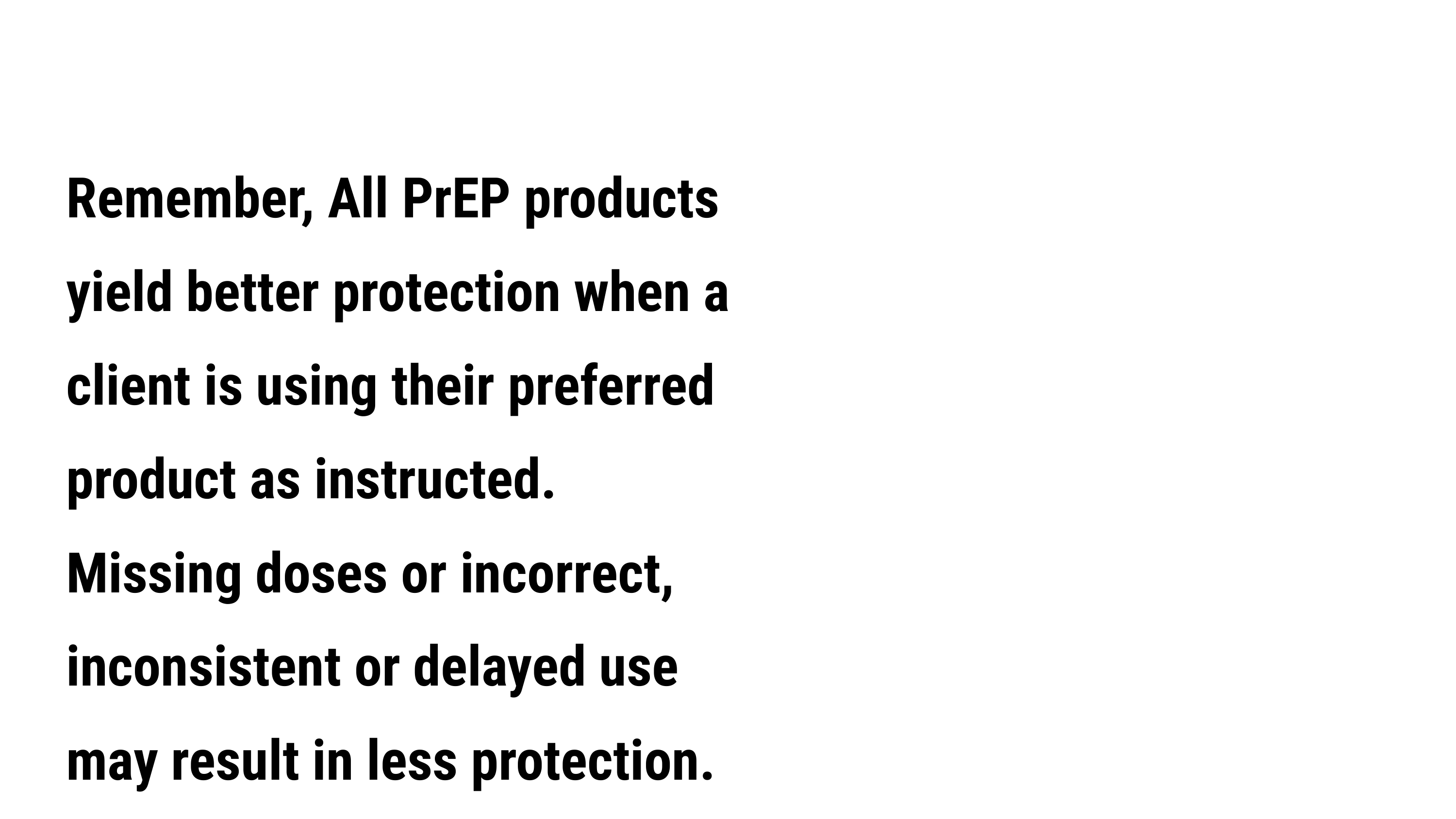

Remember, All PrEP products yield better protection when a client is using their preferred product as instructed. Missing doses or incorrect, inconsistent or delayed use may result in less protection.